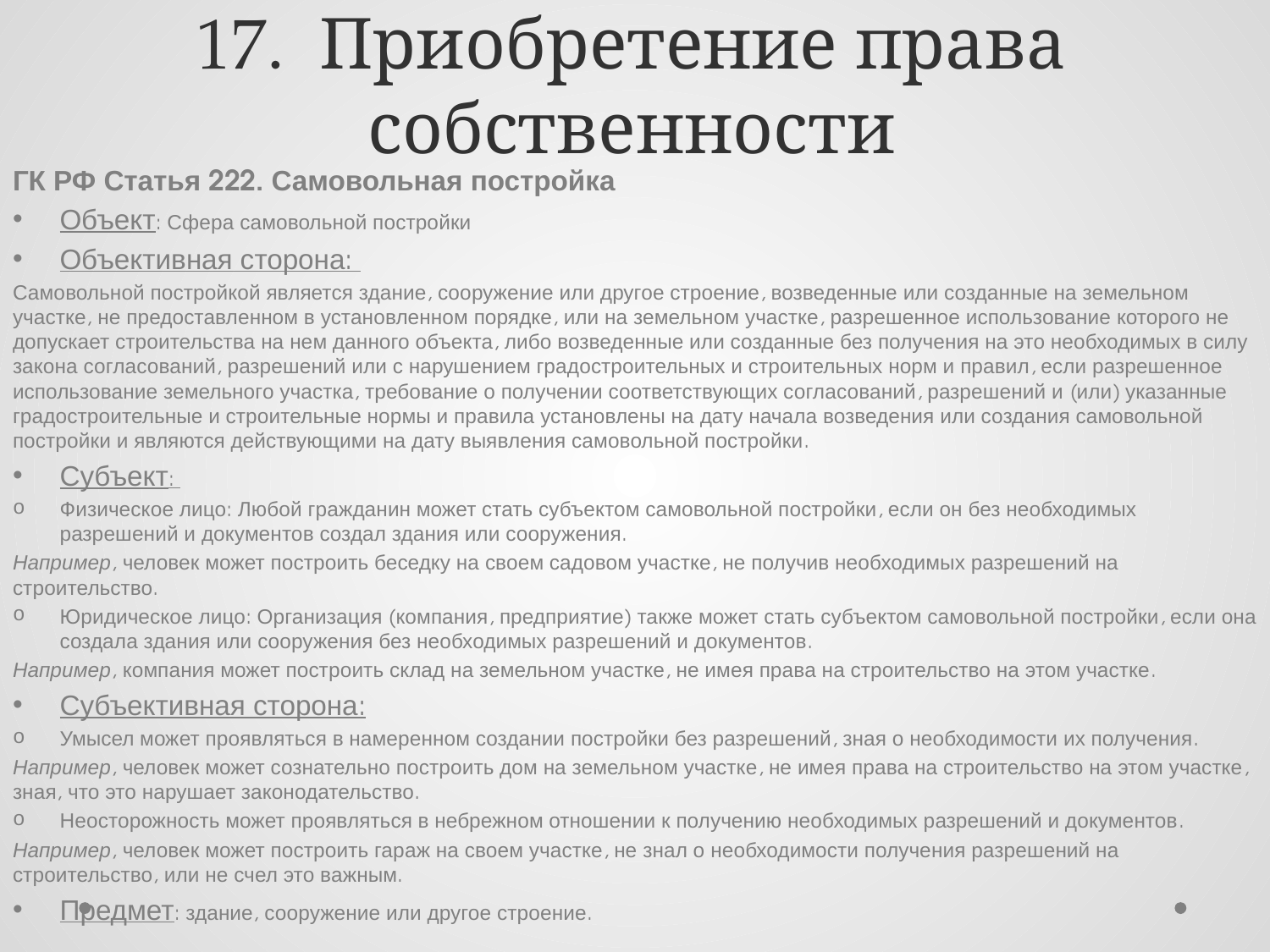

# 17.  Приобретение права собственности
ГК РФ Статья 222. Самовольная постройка
Объект: Сфера самовольной постройки
Объективная сторона:
Самовольной постройкой является здание, сооружение или другое строение, возведенные или созданные на земельном участке, не предоставленном в установленном порядке, или на земельном участке, разрешенное использование которого не допускает строительства на нем данного объекта, либо возведенные или созданные без получения на это необходимых в силу закона согласований, разрешений или с нарушением градостроительных и строительных норм и правил, если разрешенное использование земельного участка, требование о получении соответствующих согласований, разрешений и (или) указанные градостроительные и строительные нормы и правила установлены на дату начала возведения или создания самовольной постройки и являются действующими на дату выявления самовольной постройки.
Субъект:
Физическое лицо: Любой гражданин может стать субъектом самовольной постройки, если он без необходимых разрешений и документов создал здания или сооружения.
Например, человек может построить беседку на своем садовом участке, не получив необходимых разрешений на строительство.
Юридическое лицо: Организация (компания, предприятие) также может стать субъектом самовольной постройки, если она создала здания или сооружения без необходимых разрешений и документов.
Например, компания может построить склад на земельном участке, не имея права на строительство на этом участке.
Субъективная сторона:
Умысел может проявляться в намеренном создании постройки без разрешений, зная о необходимости их получения.
Например, человек может сознательно построить дом на земельном участке, не имея права на строительство на этом участке, зная, что это нарушает законодательство.
Неосторожность может проявляться в небрежном отношении к получению необходимых разрешений и документов.
Например, человек может построить гараж на своем участке, не знал о необходимости получения разрешений на строительство, или не счел это важным.
Предмет: здание, сооружение или другое строение.